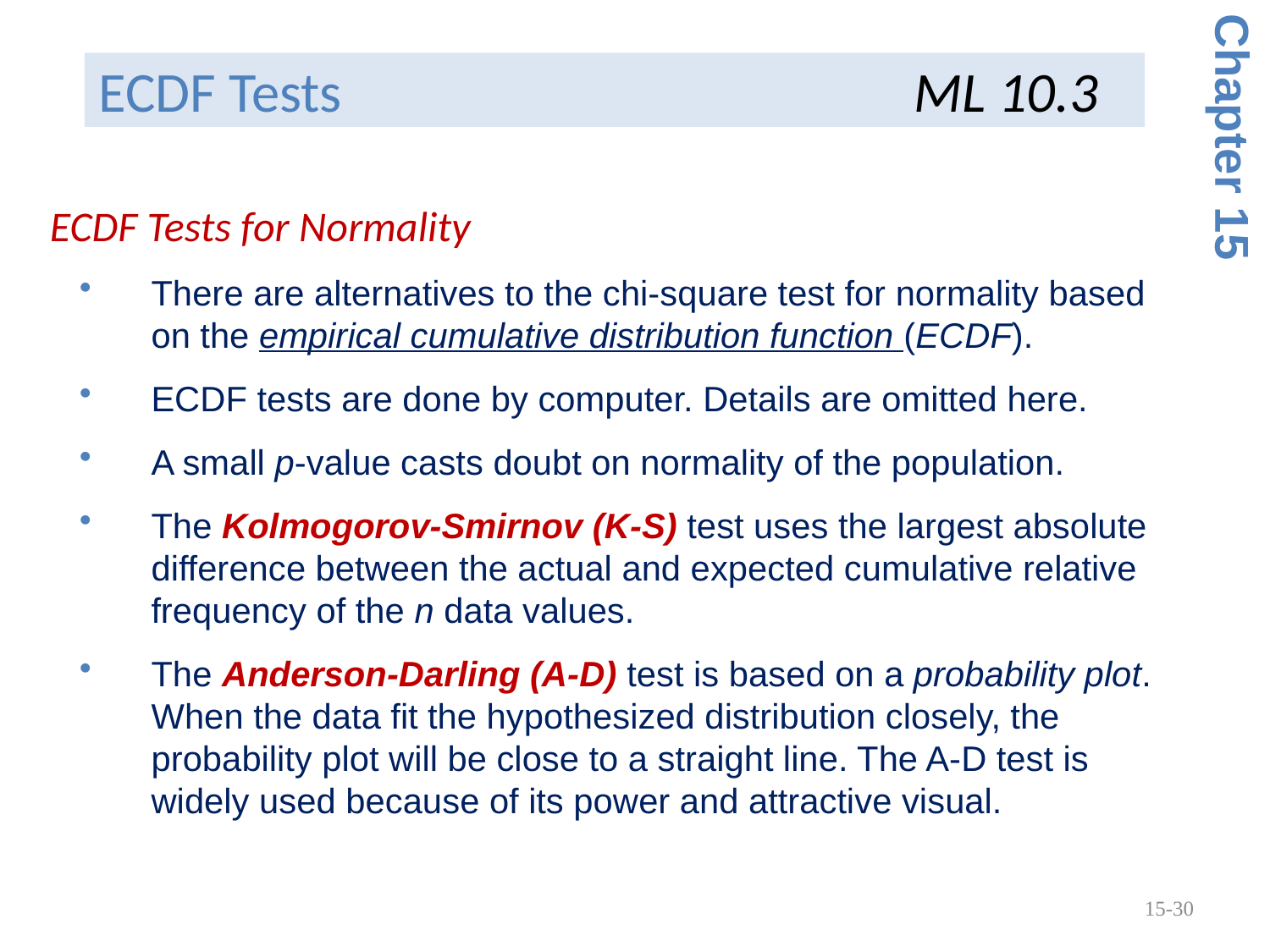

# ECDF Tests                                             ML 10.3
Chapter 15
 ECDF Tests for Normality
There are alternatives to the chi-square test for normality based on the empirical cumulative distribution function (ECDF).
ECDF tests are done by computer. Details are omitted here.
A small p-value casts doubt on normality of the population.
The Kolmogorov-Smirnov (K-S) test uses the largest absolute difference between the actual and expected cumulative relative frequency of the n data values.
The Anderson-Darling (A-D) test is based on a probability plot.  When the data fit the hypothesized distribution closely, the probability plot will be close to a straight line. The A-D test is widely used because of its power and attractive visual.
15-30